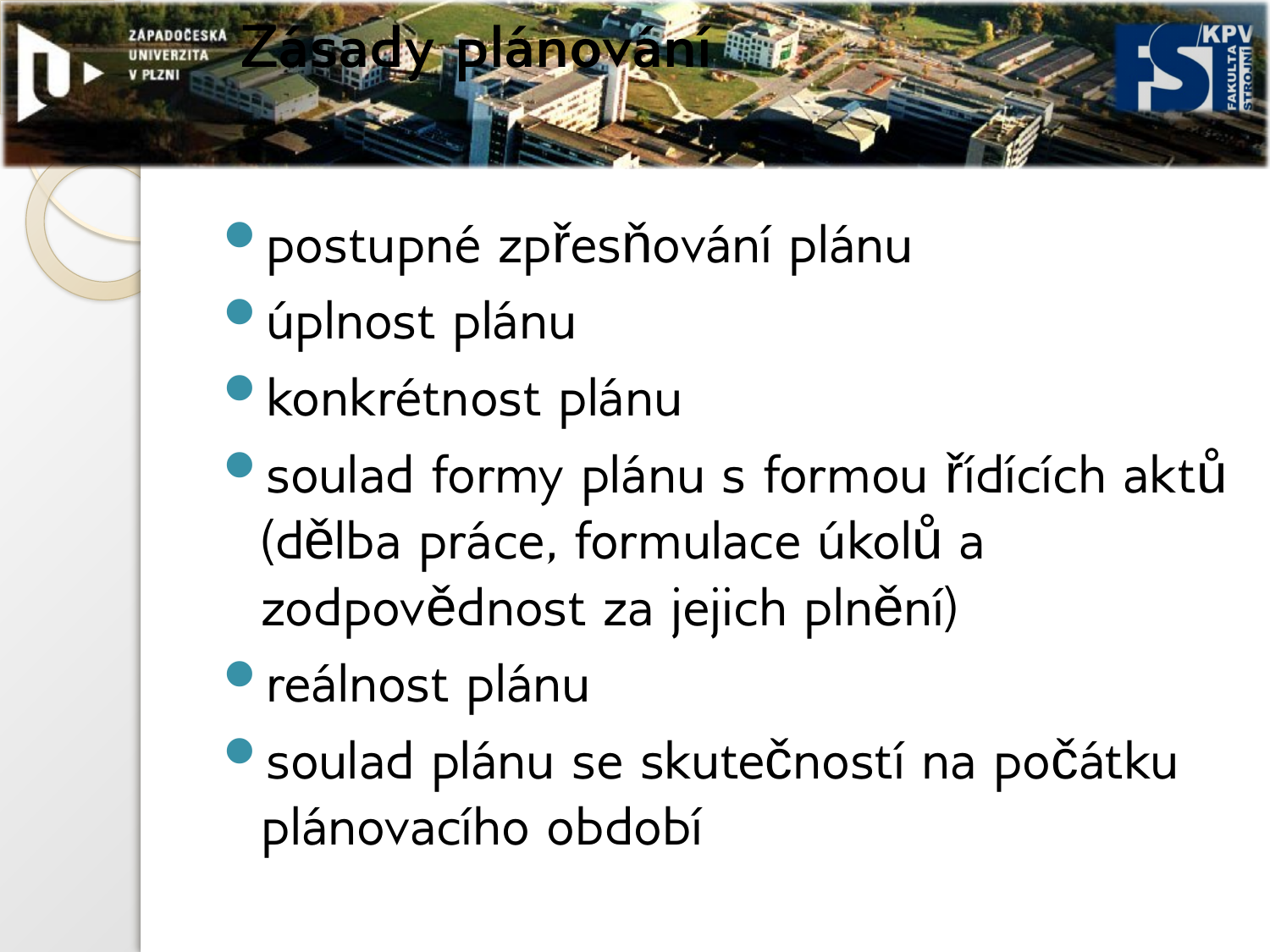

# Zásady plánování
postupné zpřesňování plánu
úplnost plánu
konkrétnost plánu
soulad formy plánu s formou řídících aktů (dělba práce, formulace úkolů a zodpovědnost za jejich plnění)
reálnost plánu
soulad plánu se skutečností na počátku plánovacího období